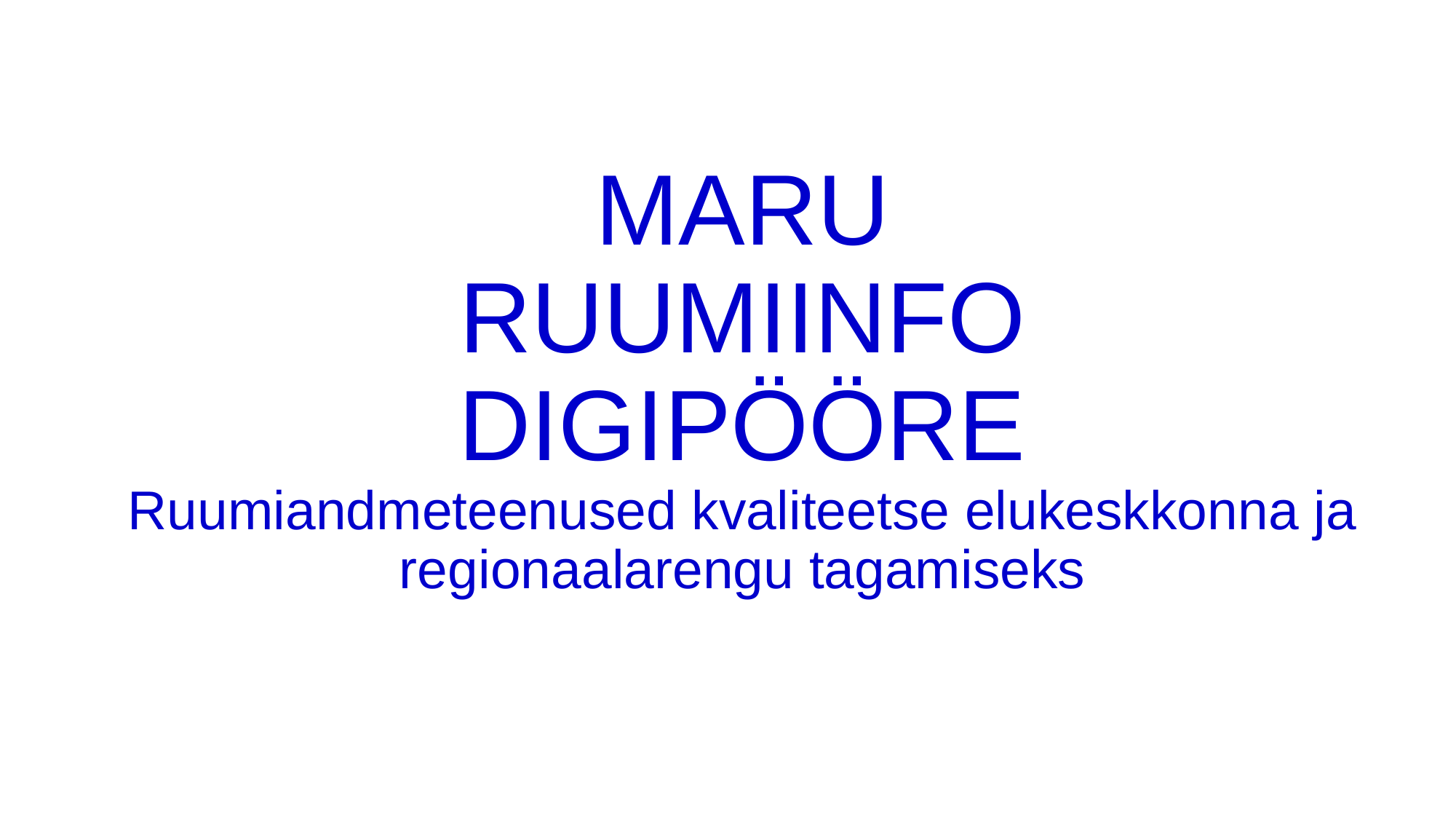

# MARU RUUMIINFO DIGIPÖÖRE Ruumiandmeteenused kvaliteetse elukeskkonna ja regionaalarengu tagamiseks